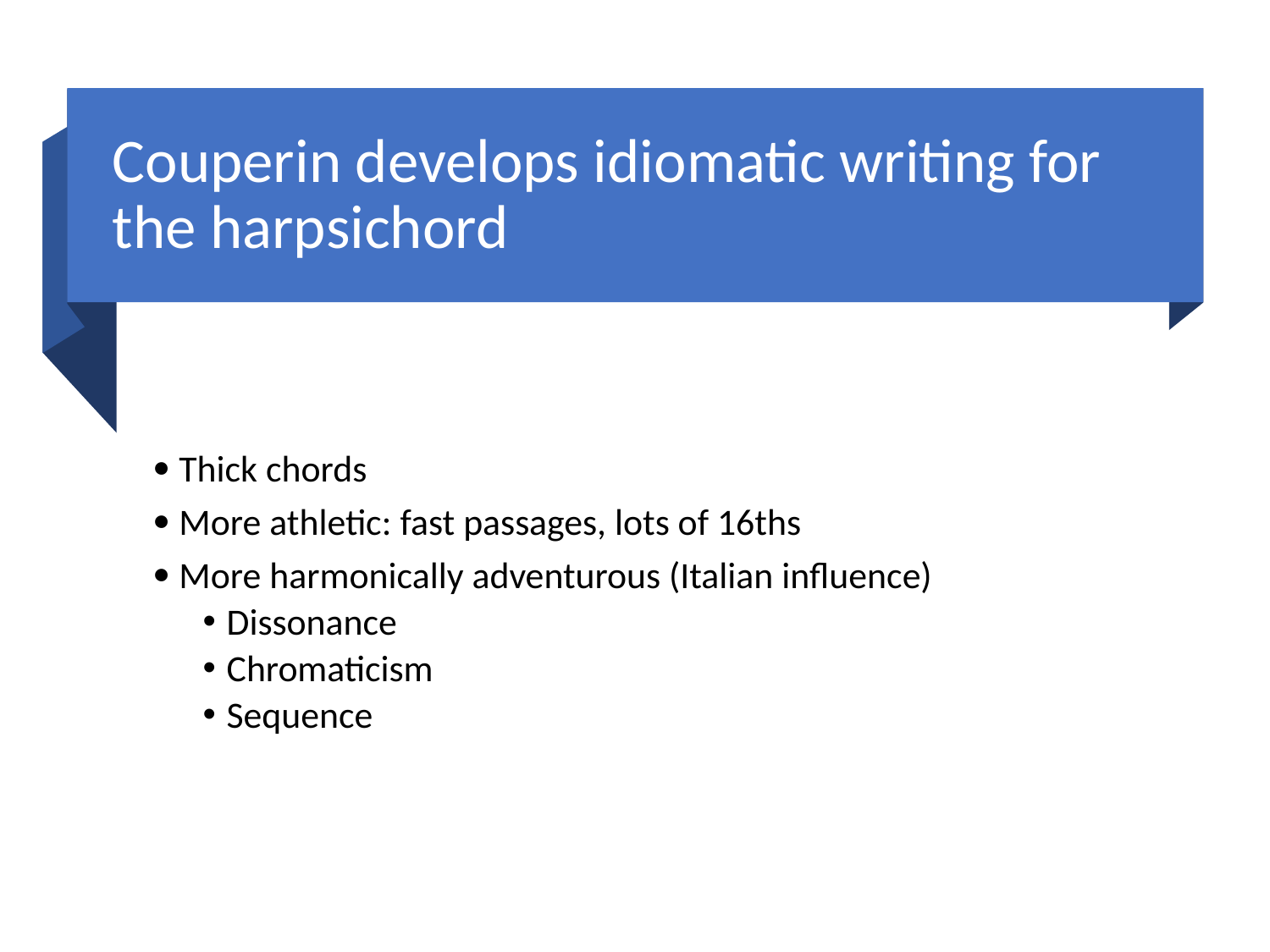

# Couperin develops idiomatic writing for the harpsichord

•	Thick chords
•	More athletic: fast passages, lots of 16ths
•	More harmonically adventurous (Italian influence)
Dissonance
Chromaticism
Sequence